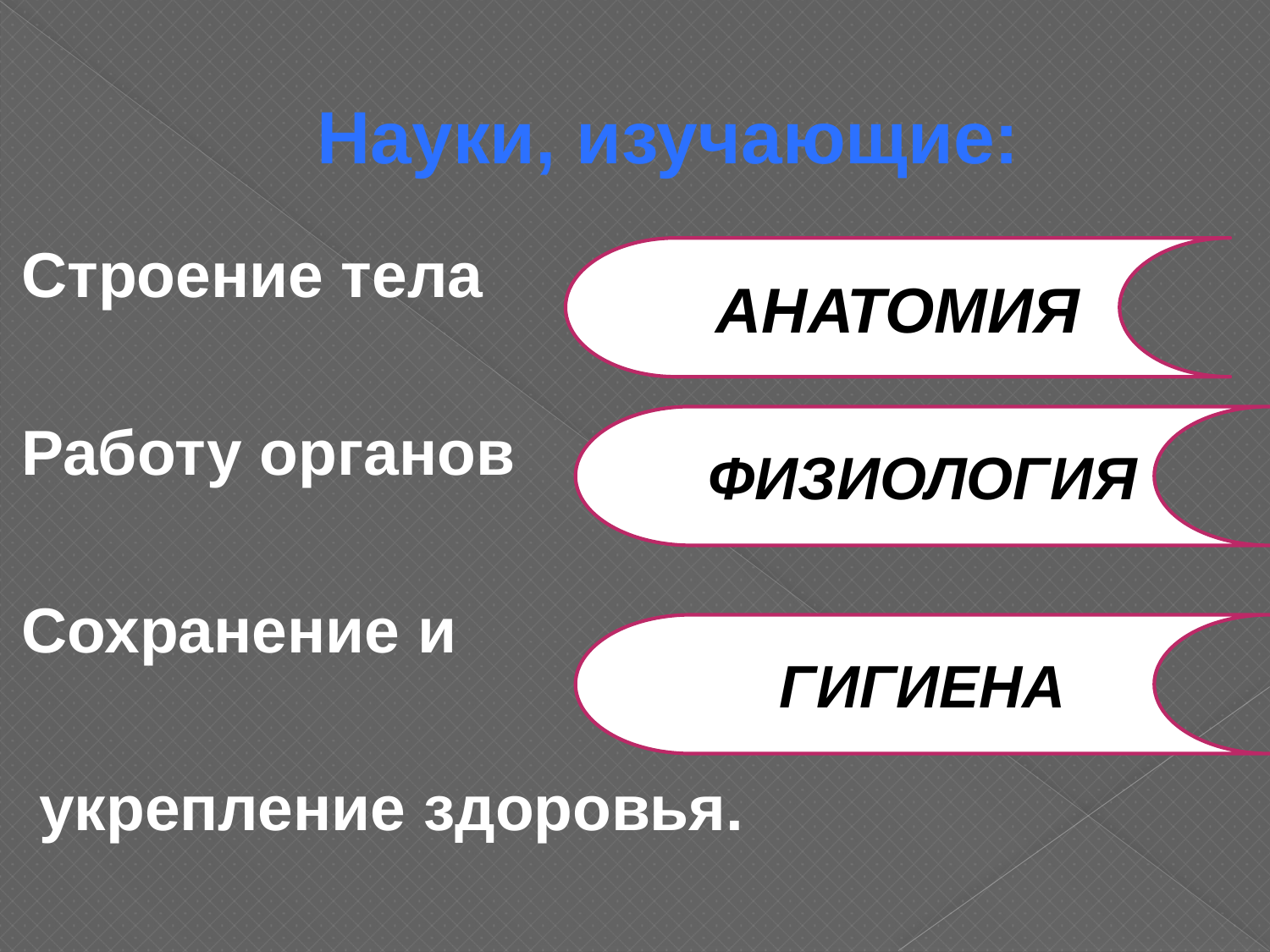

# Науки, изучающие:
Строение тела

Работу органов

Сохранение и

 укрепление здоровья.

АНАТОМИЯ
ФИЗИОЛОГИЯ
ГИГИЕНА